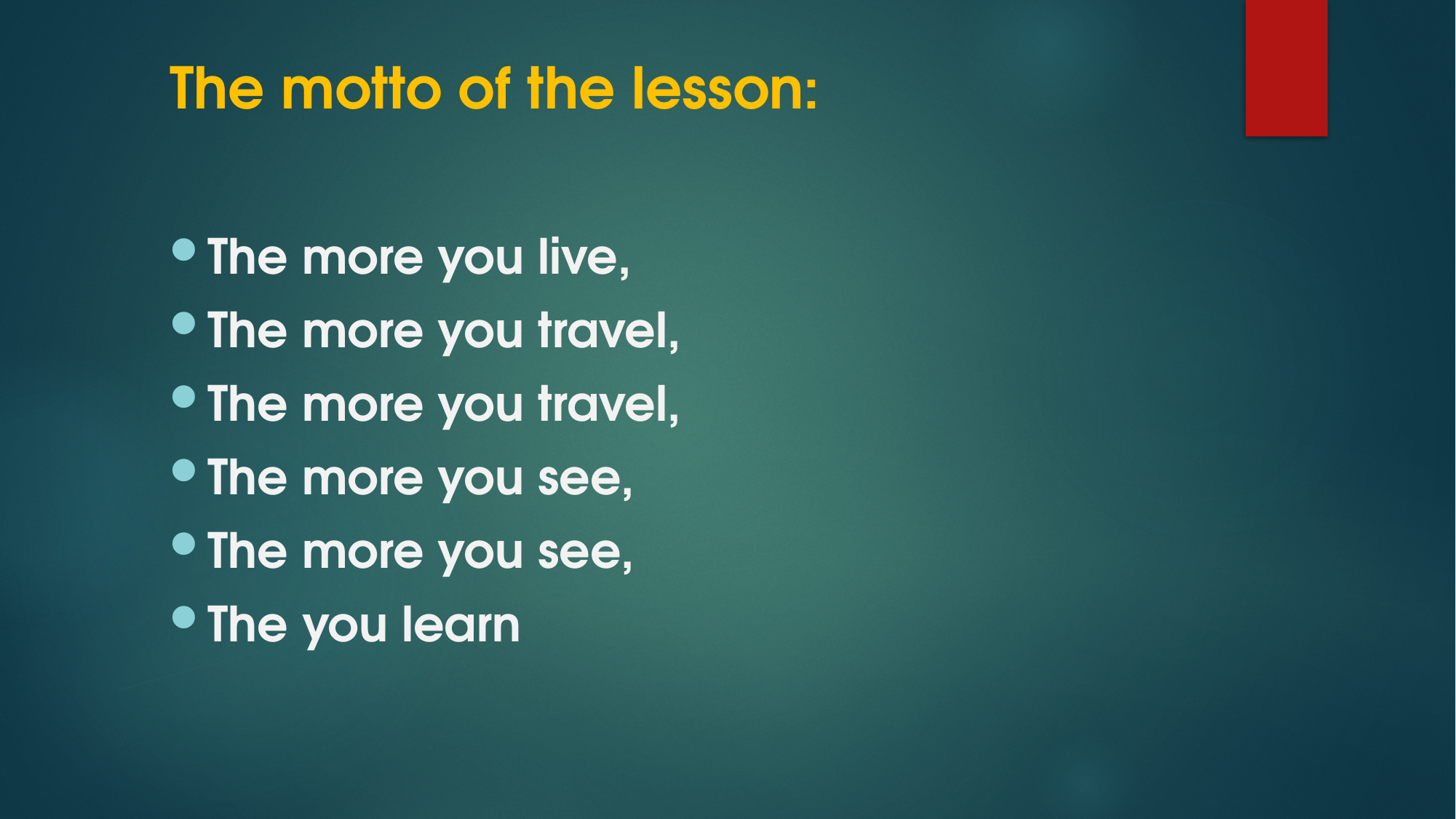

The motto of the lesson:
#
The more you live,
The more you travel,
The more you travel,
The more you see,
The more you see,
The you learn